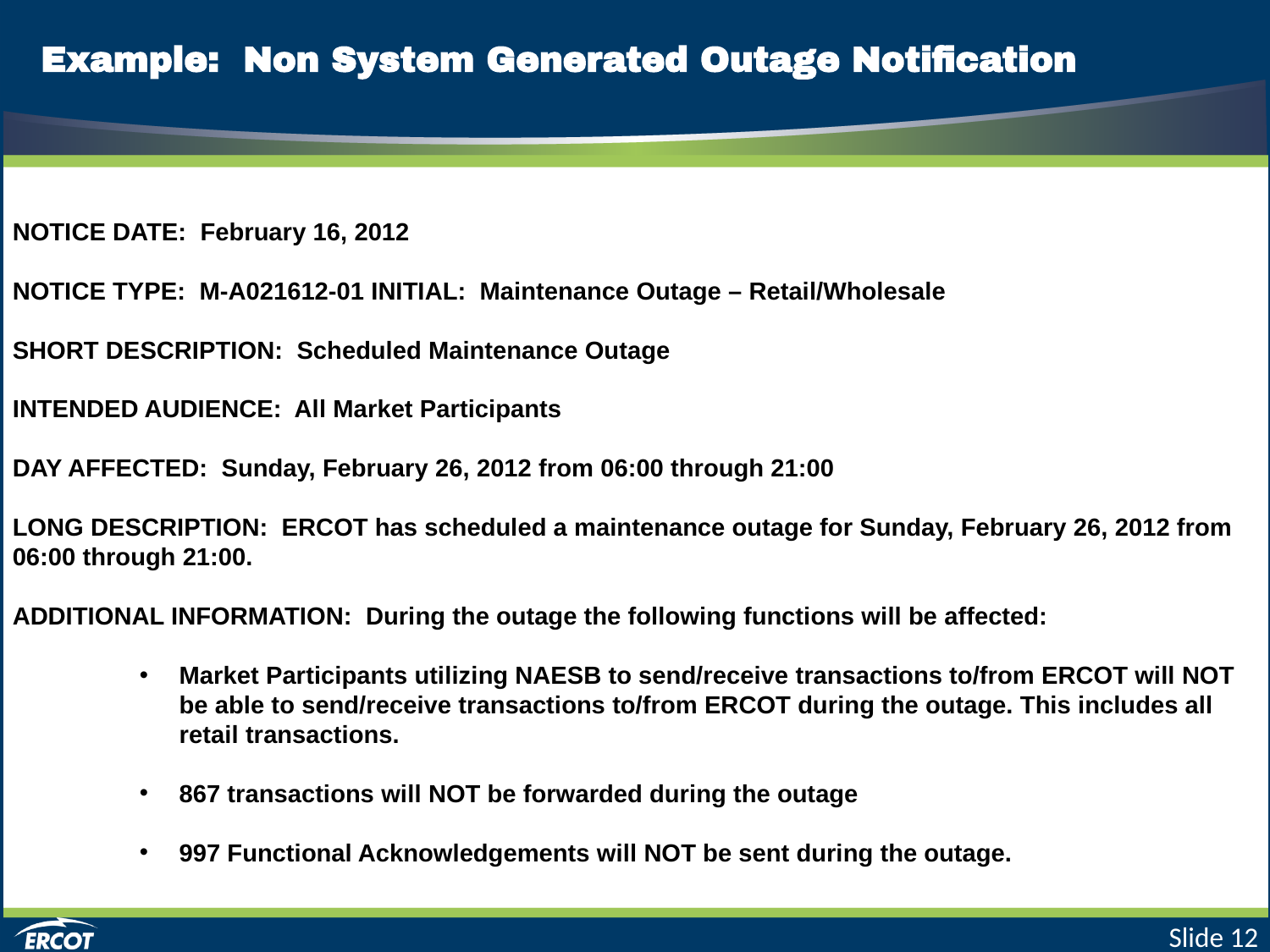

# Example:  Non System Generated Outage Notification
NOTICE DATE:  February 16, 2012

NOTICE TYPE:  M-A021612-01 INITIAL:  Maintenance Outage – Retail/Wholesale

SHORT DESCRIPTION:  Scheduled Maintenance Outage

INTENDED AUDIENCE:  All Market Participants

DAY AFFECTED:  Sunday, February 26, 2012 from 06:00 through 21:00

LONG DESCRIPTION:  ERCOT has scheduled a maintenance outage for Sunday, February 26, 2012 from 06:00 through 21:00.

ADDITIONAL INFORMATION:  During the outage the following functions will be affected:

Market Participants utilizing NAESB to send/receive transactions to/from ERCOT will NOT be able to send/receive transactions to/from ERCOT during the outage. This includes all retail transactions.

867 transactions will NOT be forwarded during the outage

997 Functional Acknowledgements will NOT be sent during the outage.